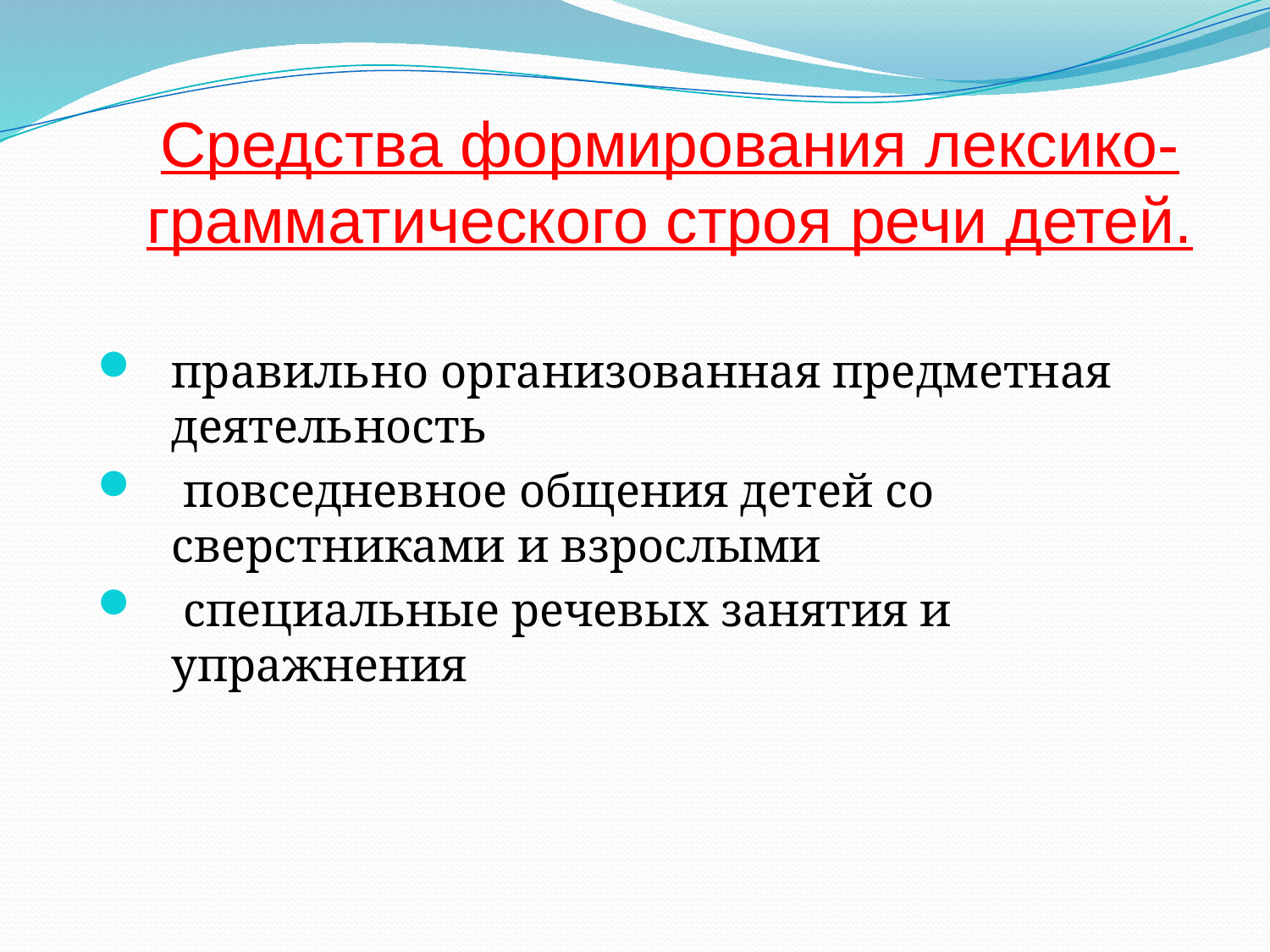

# Средства формирования лексико-грамматического строя речи детей.
правильно организованная предметная деятельность
 повседневное общения детей со сверстниками и взрослыми
 специальные речевых занятия и упражнения